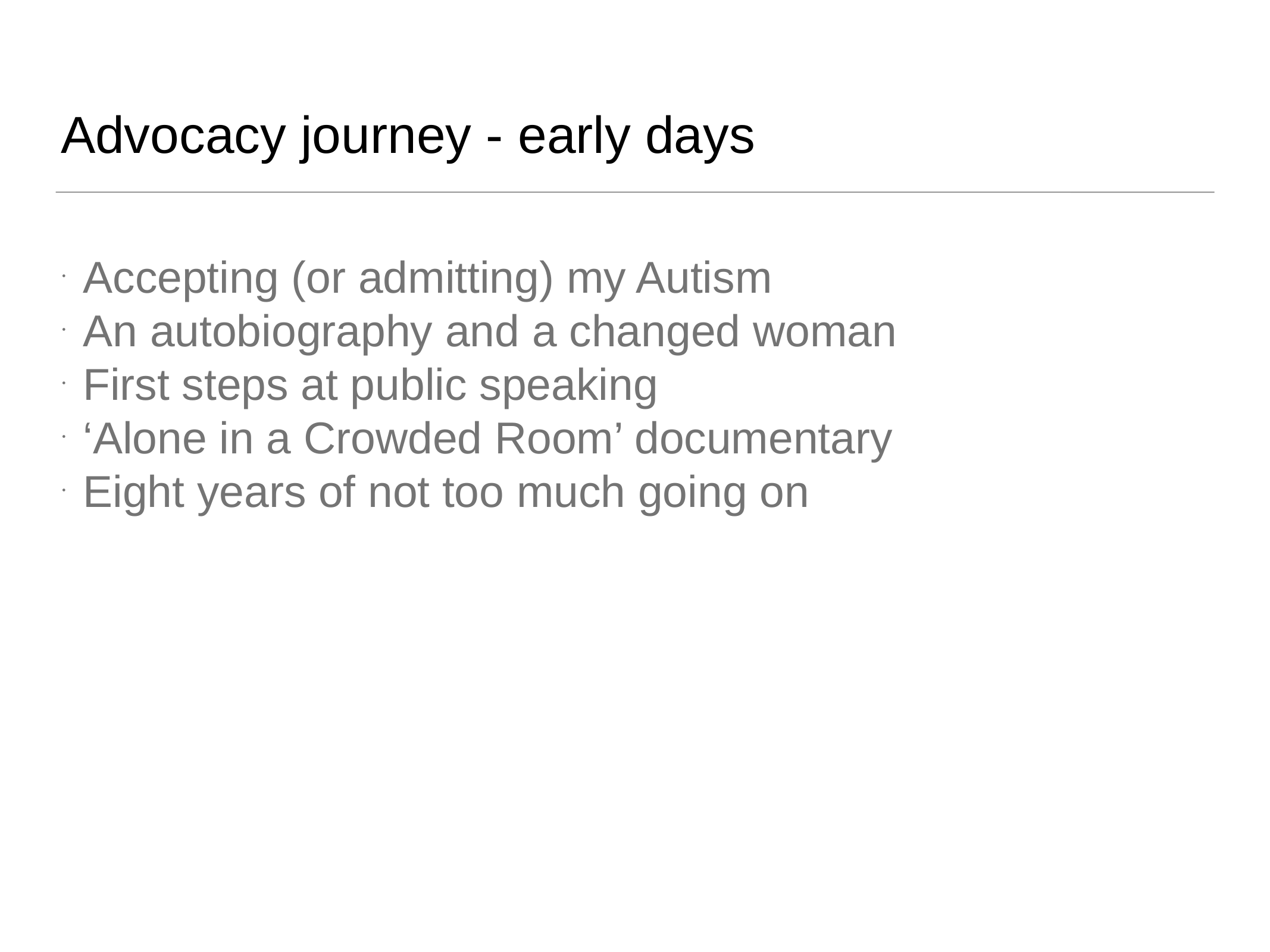

Advocacy journey - early days

Accepting (or admitting) my Autism
An autobiography and a changed woman
First steps at public speaking
‘Alone in a Crowded Room’ documentary
Eight years of not too much going on